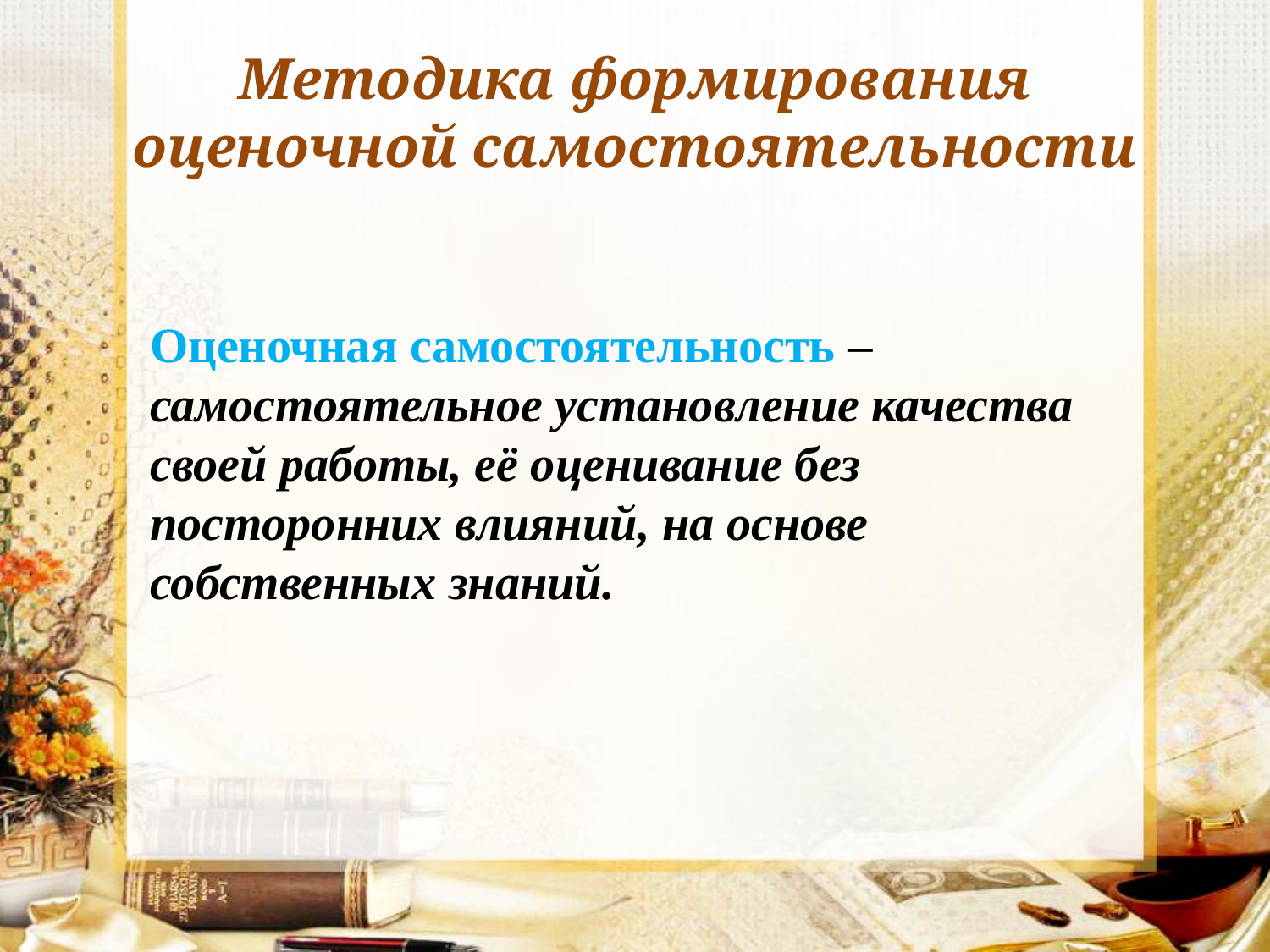

# Методика формирования оценочной самостоятельности
Оценочная самостоятельность – самостоятельное установление качества своей работы, её оценивание без посторонних влияний, на основе собственных знаний.